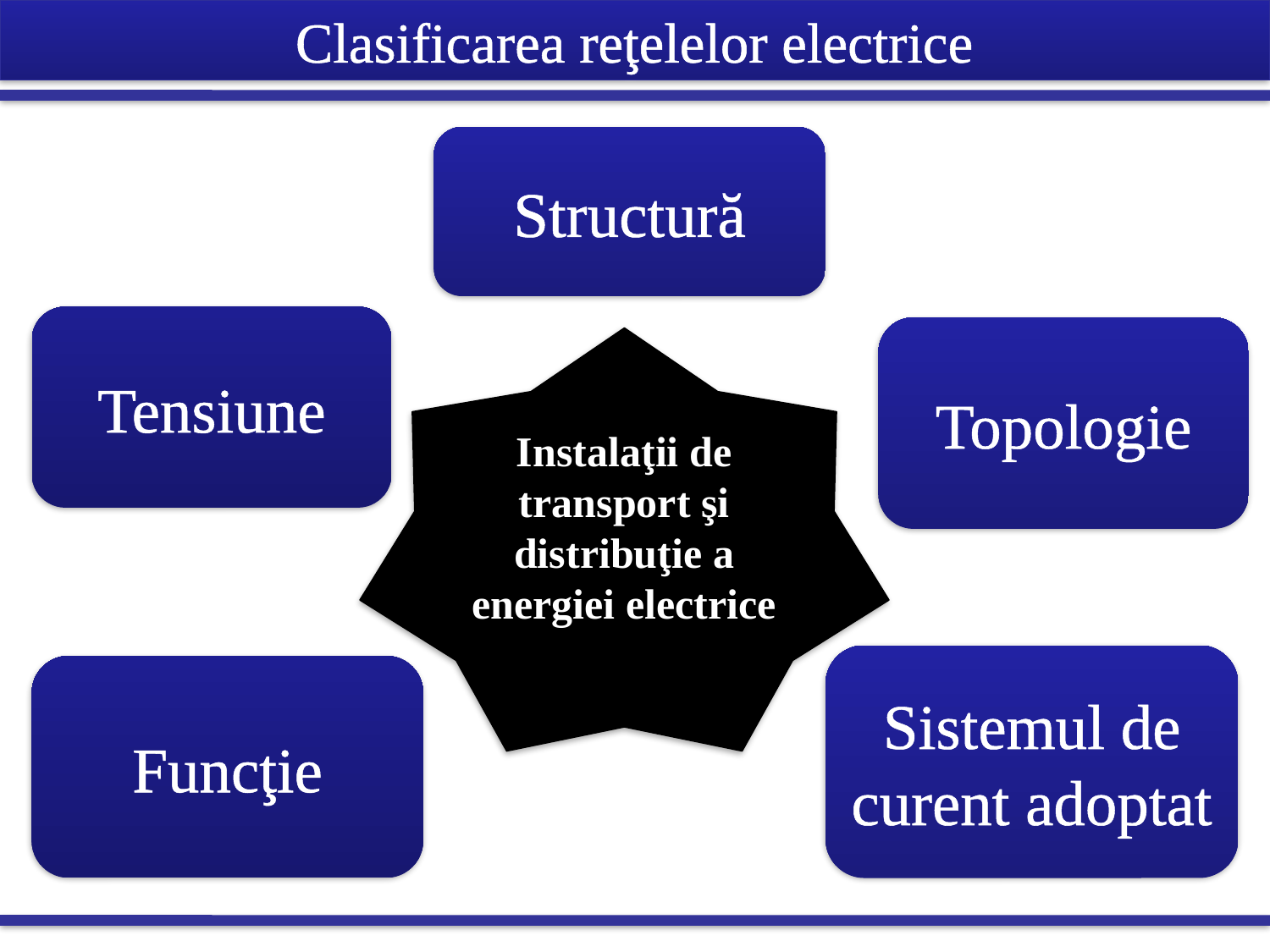

Clasificarea reţelelor electrice

Structură

Tensiune
Topologie
Instalaţii de transport şi distribuţie a energiei electrice
Sistemul de curent adoptat
Funcţie